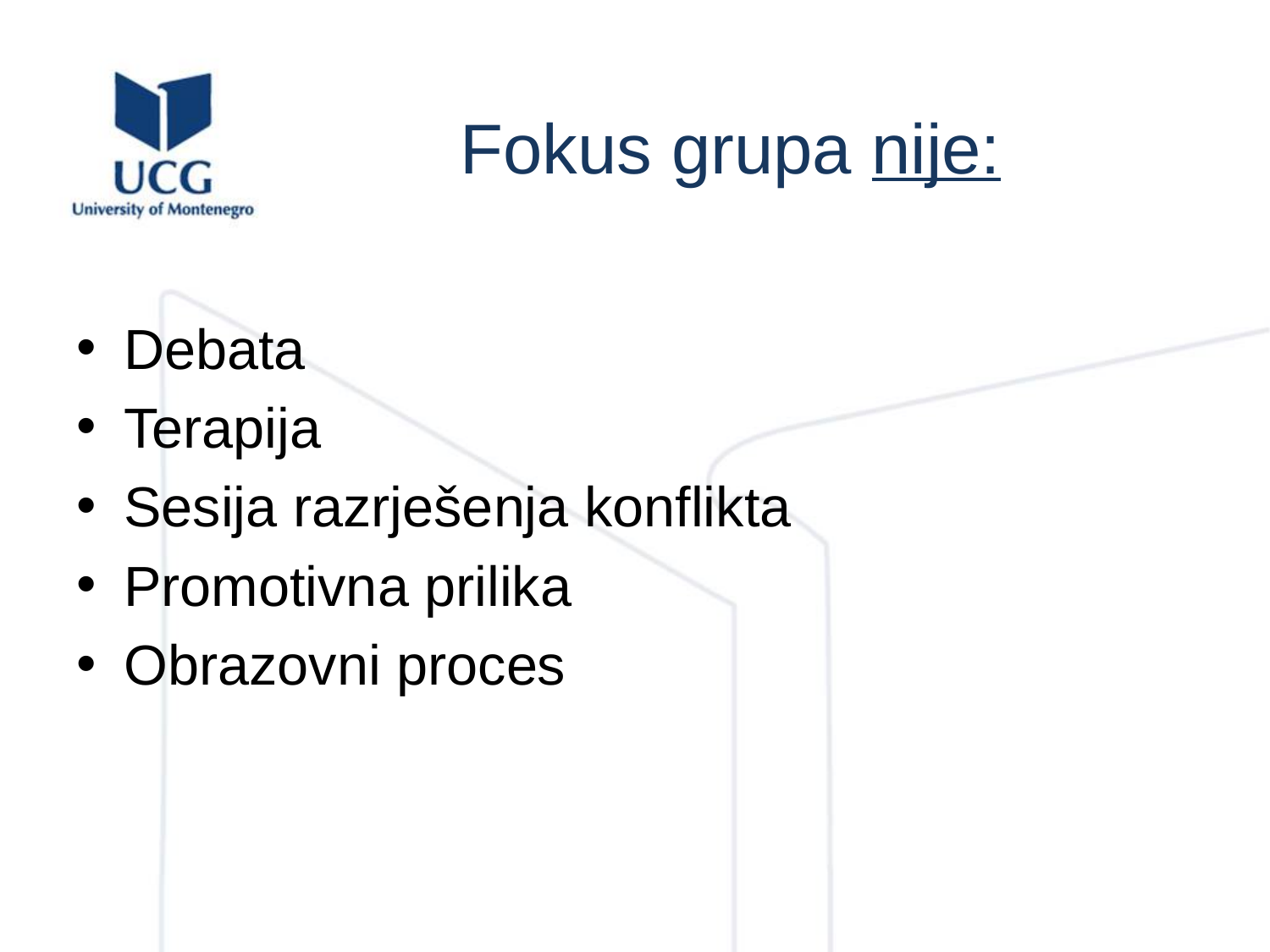

# Fokus grupa nije:
Debata
Terapija
Sesija razrješenja konflikta
Promotivna prilika
Obrazovni proces